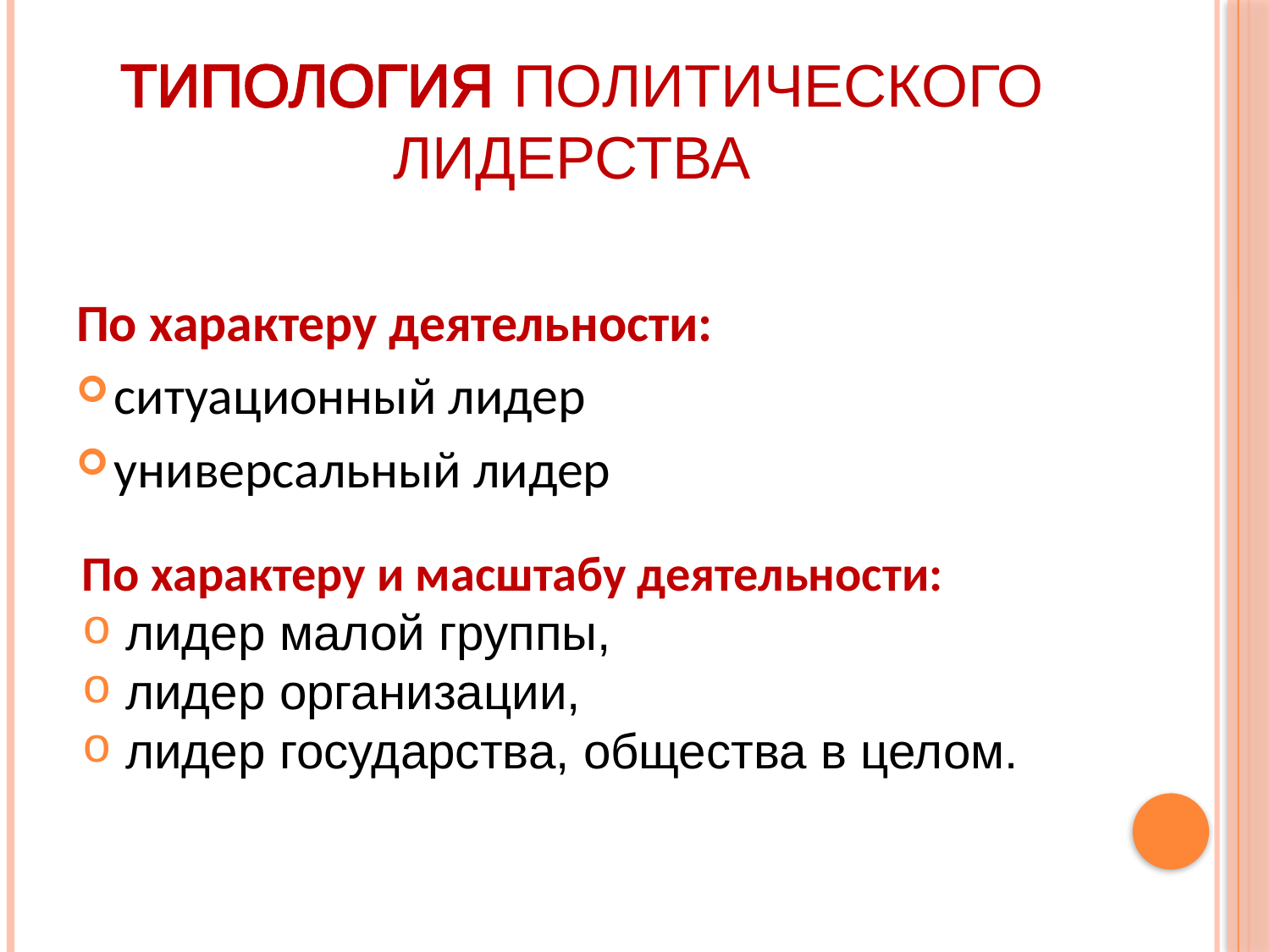

# Типология политического лидерства

По характеру деятельности:
ситуационный лидер
универсальный лидер
По характеру и масштабу деятельности:
 лидер малой группы,
 лидер организации,
 лидер государства, общества в целом.